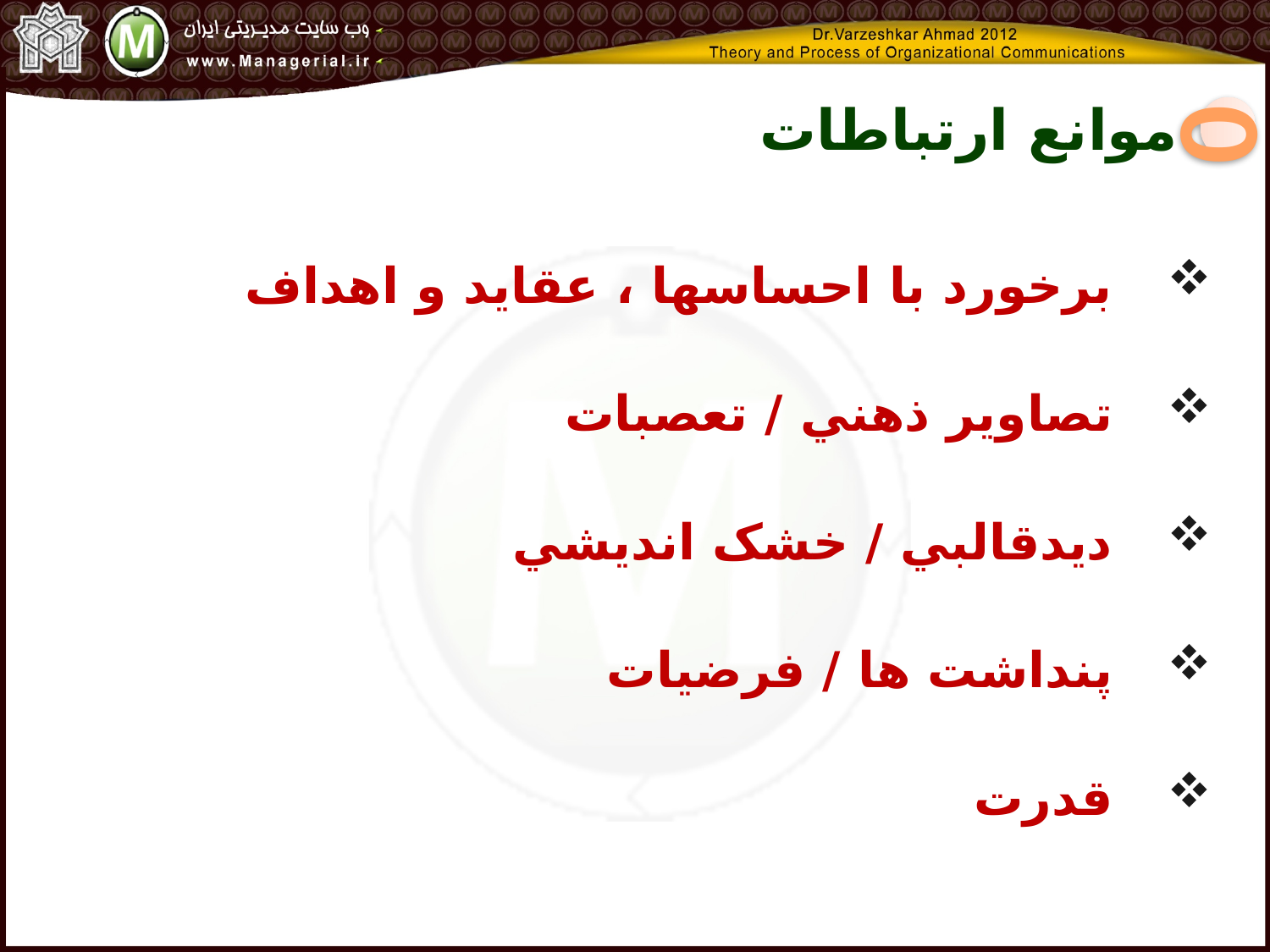

موانع ارتباطات
0
برخورد با احساسها ، عقايد و اهداف
تصاوير ذهني / تعصبات
ديدقالبي / خشک انديشي
پنداشت ها / فرضيات
قدرت